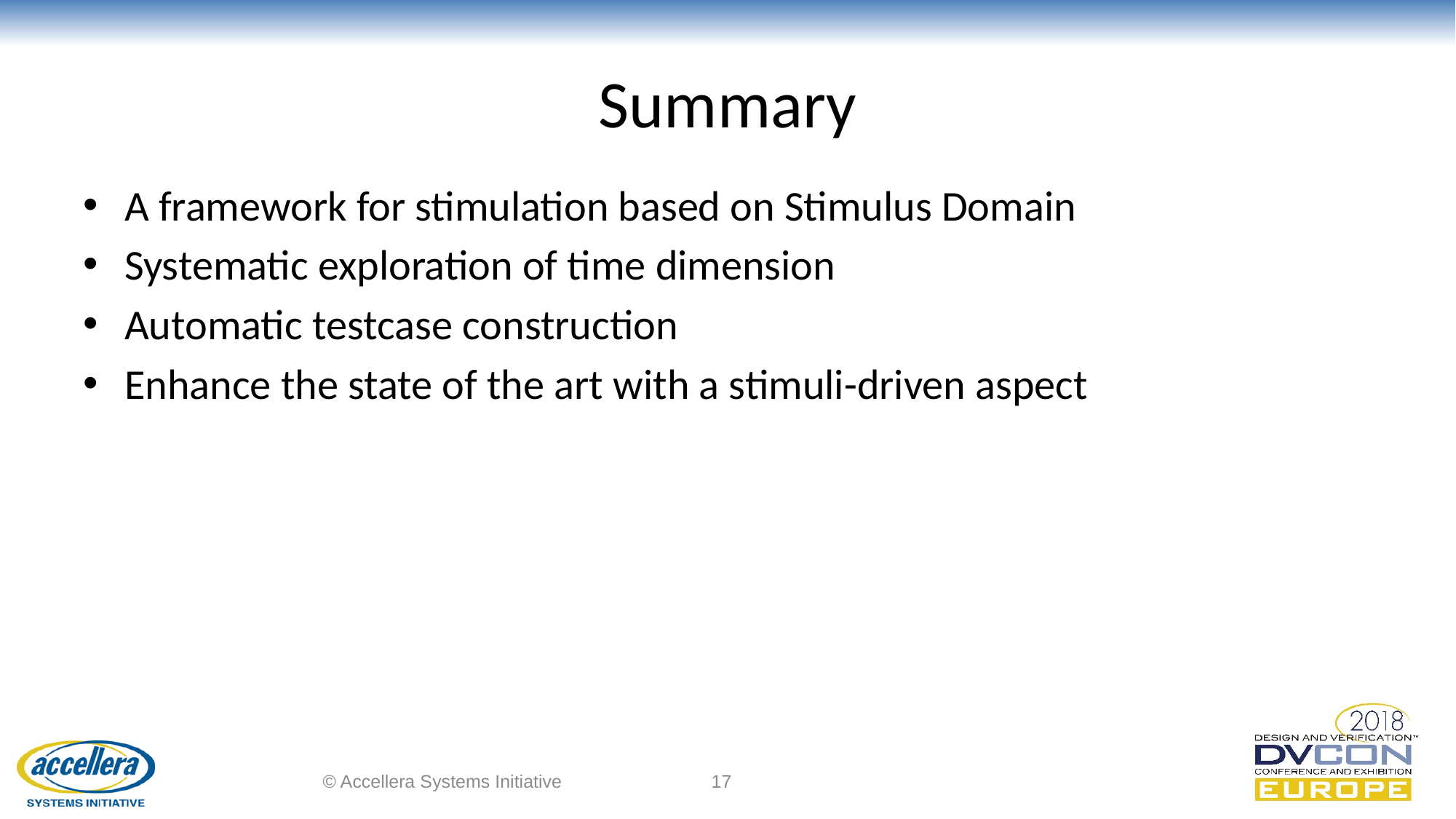

# Summary
A framework for stimulation based on Stimulus Domain
Systematic exploration of time dimension
Automatic testcase construction
Enhance the state of the art with a stimuli-driven aspect

© Accellera Systems Initiative
17